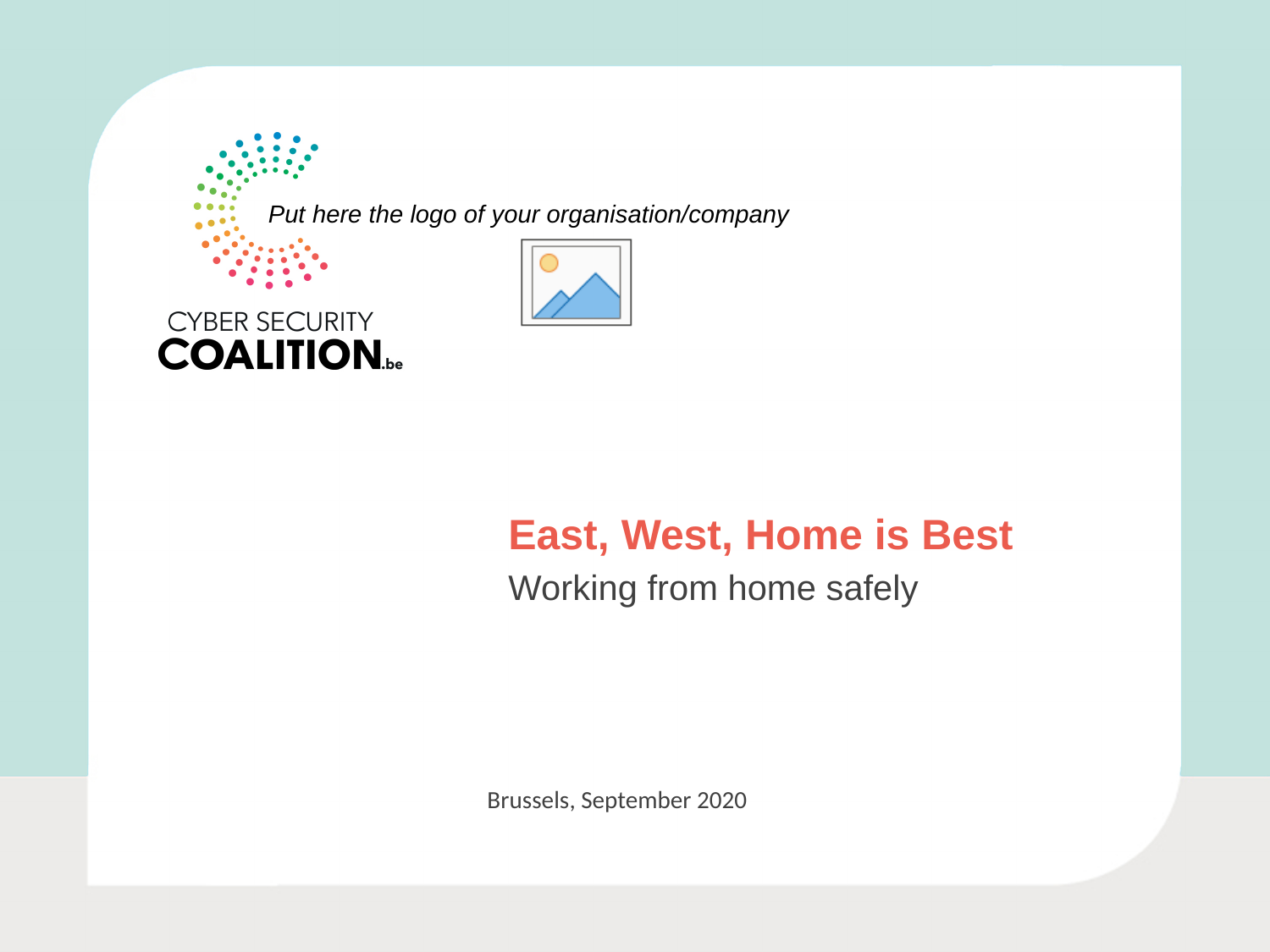

East, West, Home is Best
Working from home safely
Brussels, September 2020